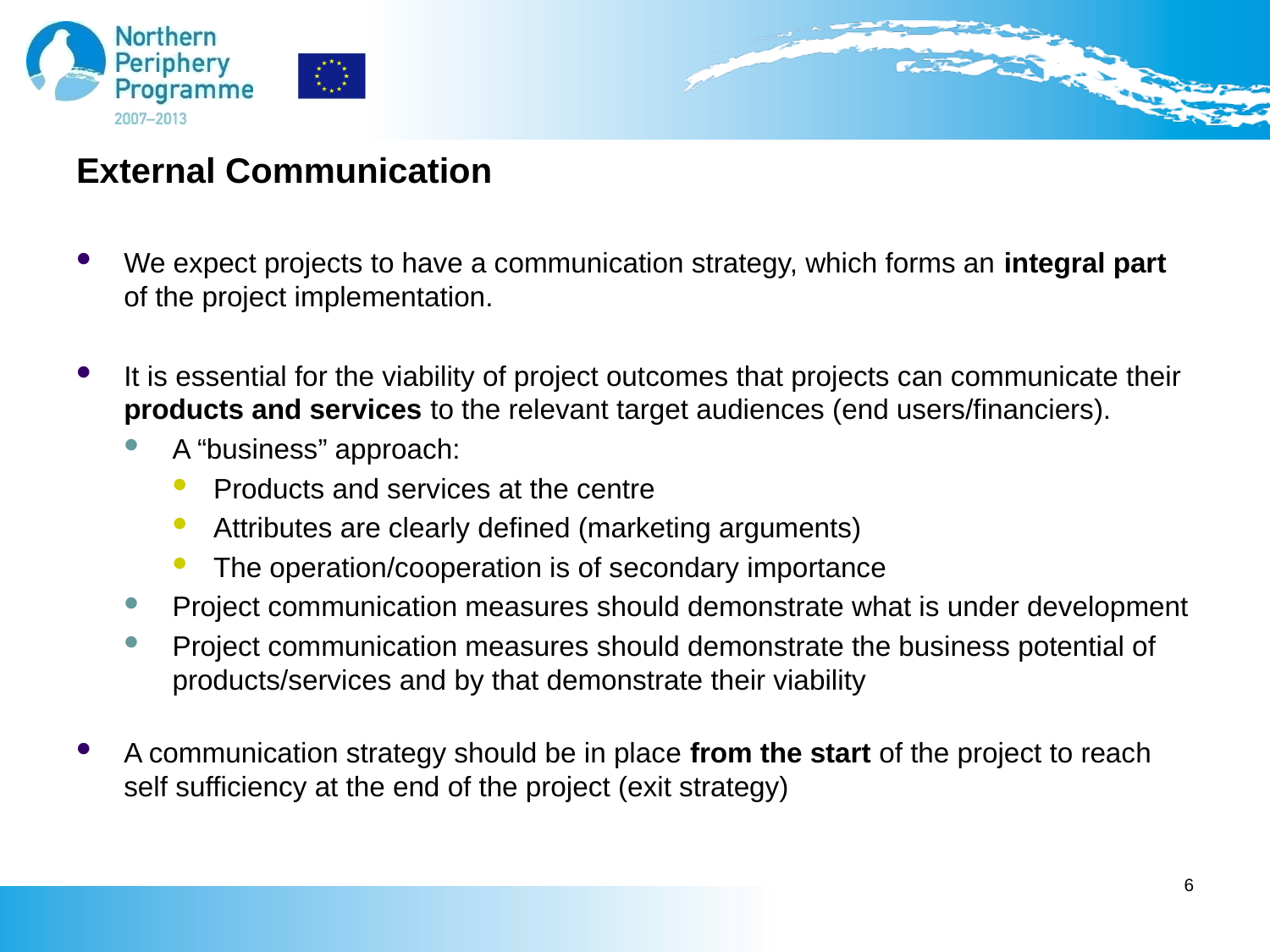

# External Communication
We expect projects to have a communication strategy, which forms an integral part of the project implementation.

It is essential for the viability of project outcomes that projects can communicate their products and services to the relevant target audiences (end users/financiers).
A “business” approach:
Products and services at the centre
Attributes are clearly defined (marketing arguments)
The operation/cooperation is of secondary importance
Project communication measures should demonstrate what is under development
Project communication measures should demonstrate the business potential of products/services and by that demonstrate their viability
A communication strategy should be in place from the start of the project to reach self sufficiency at the end of the project (exit strategy)

6